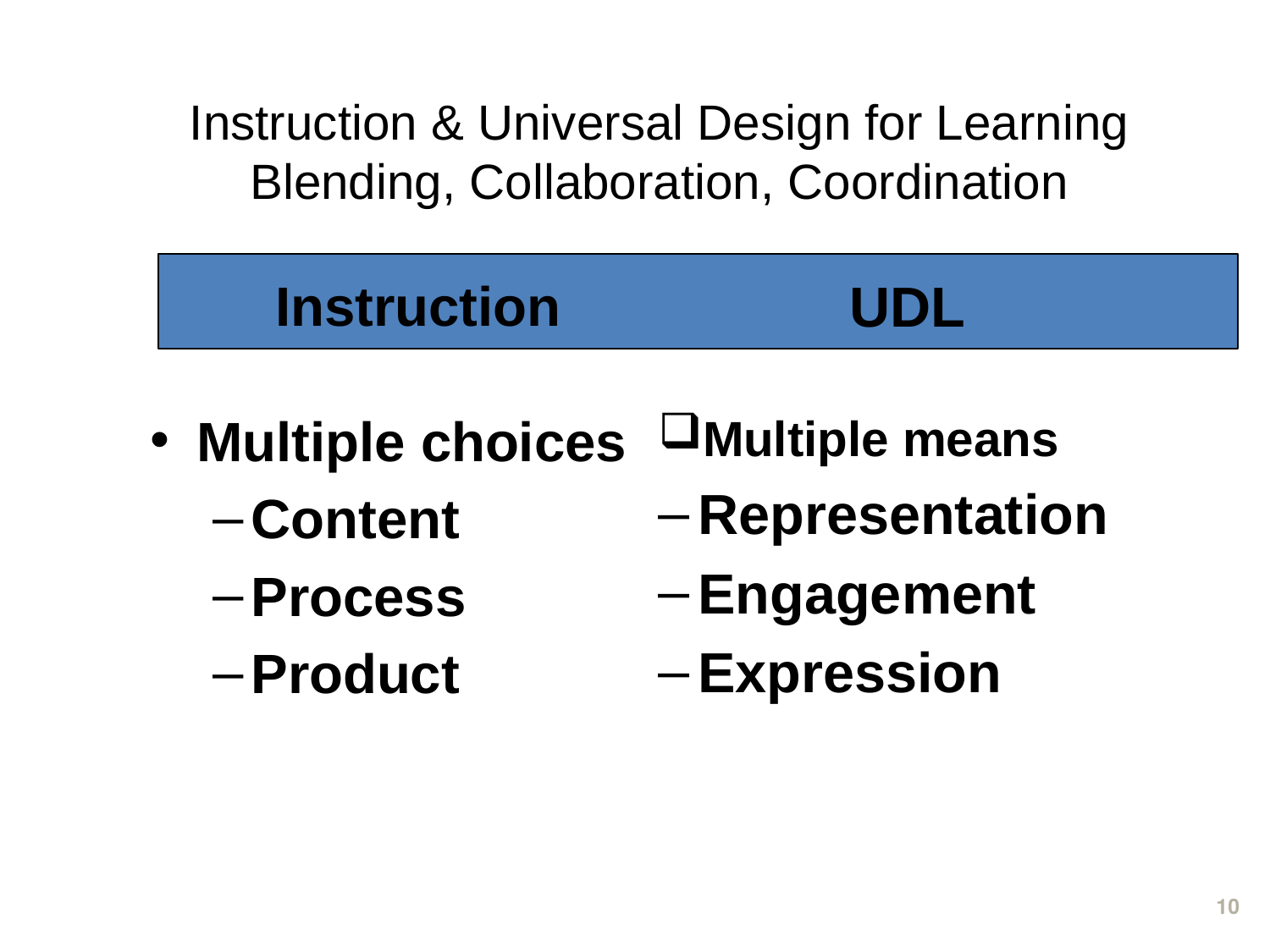

Instruction & Universal Design for Learning
Blending, Collaboration, Coordination

Instruction

Multiple choices
Content
Process
Product
UDL

Multiple means
Representation
Engagement
Expression
10